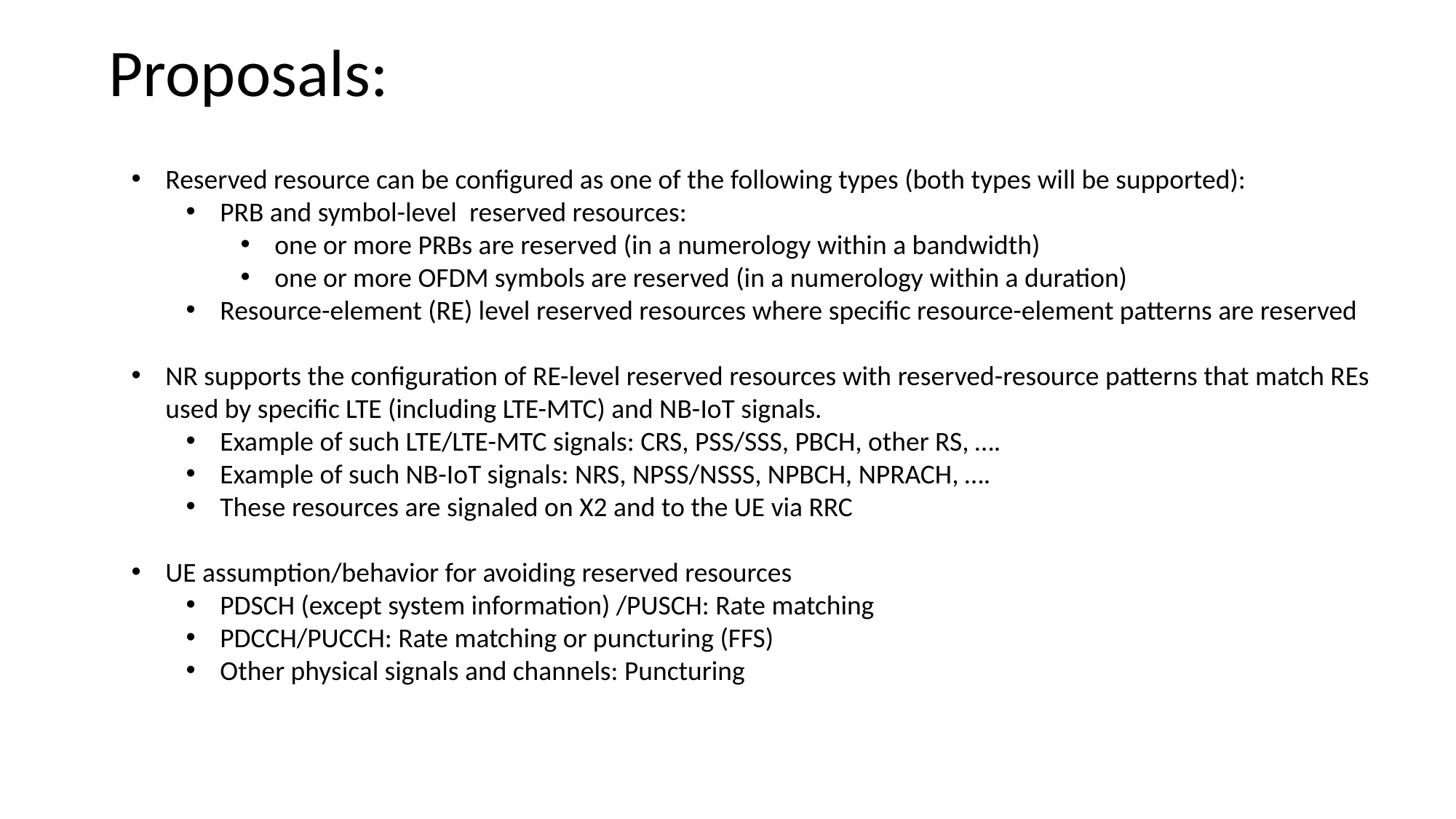

Proposals:
Reserved resource can be configured as one of the following types (both types will be supported):
PRB and symbol-level  reserved resources:
one or more PRBs are reserved (in a numerology within a bandwidth)
one or more OFDM symbols are reserved (in a numerology within a duration)
Resource-element (RE) level reserved resources where specific resource-element patterns are reserved

NR supports the configuration of RE-level reserved resources with reserved-resource patterns that match REs used by specific LTE (including LTE-MTC) and NB-IoT signals.
Example of such LTE/LTE-MTC signals: CRS, PSS/SSS, PBCH, other RS, ….
Example of such NB-IoT signals: NRS, NPSS/NSSS, NPBCH, NPRACH, ….
These resources are signaled on X2 and to the UE via RRC

UE assumption/behavior for avoiding reserved resources
PDSCH (except system information) /PUSCH: Rate matching
PDCCH/PUCCH: Rate matching or puncturing (FFS)
Other physical signals and channels: Puncturing